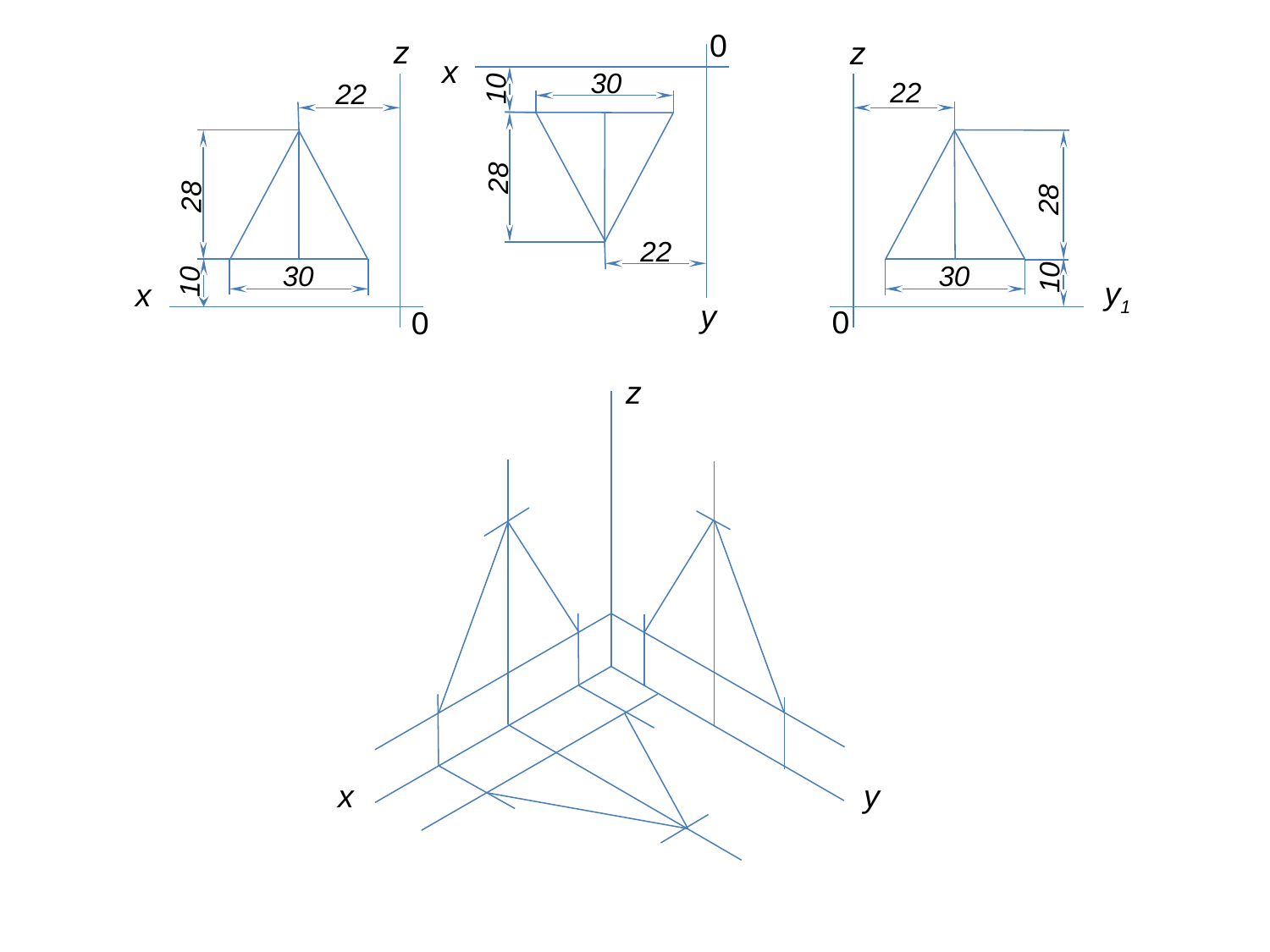

0
z
z
x
30
10
22
22
28
28
28
22
10
30
30
10
y1
x
y
0
0
z
x
y